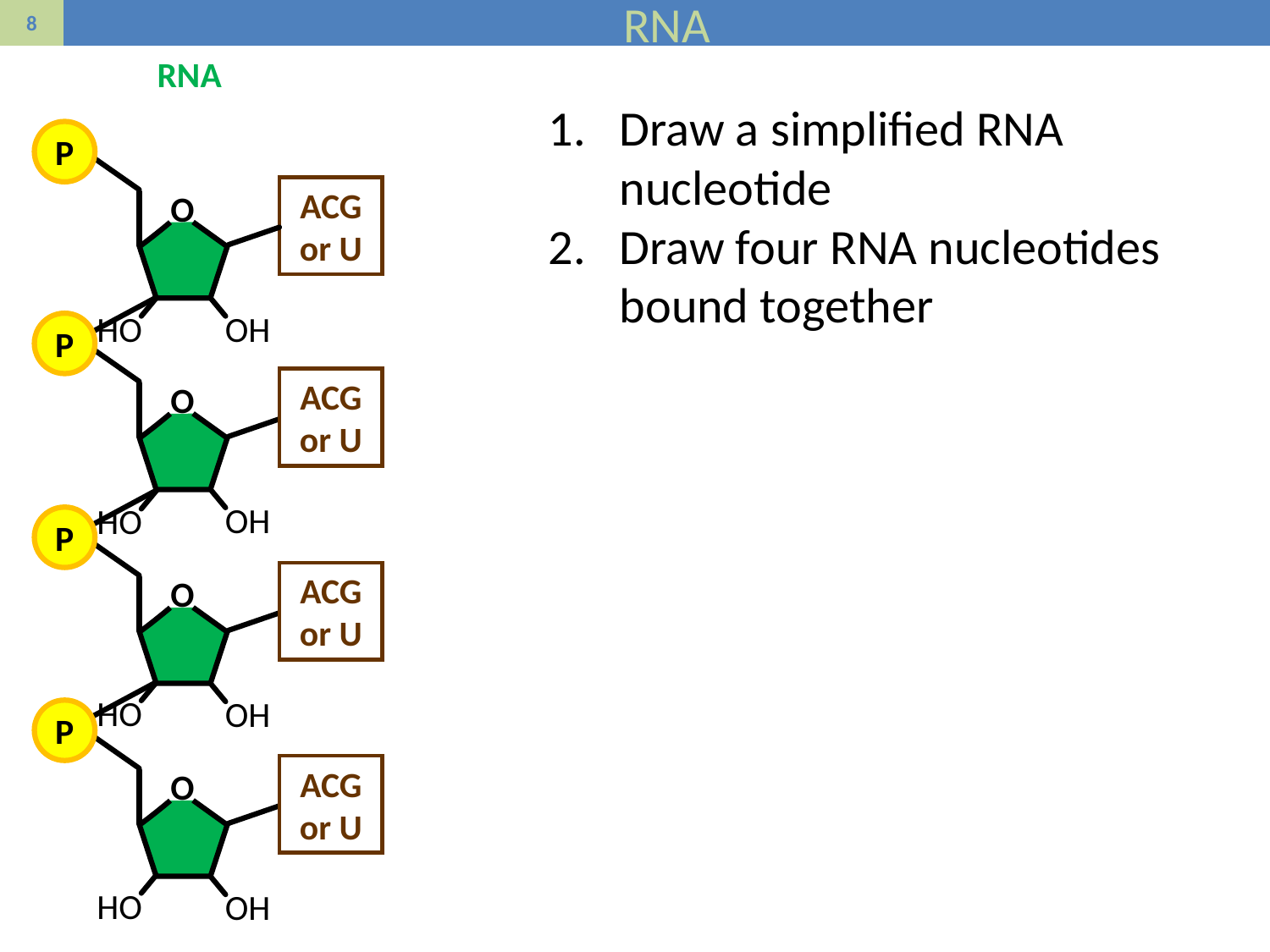

# RNA
RNA
Draw a simplified RNA nucleotide
Draw four RNA nucleotides bound together
P
ACG
or U
O

OH
HO
P
ACG
or U
O

OH
HO
P
ACG
or U
O

OH
HO
P
ACG
or U
O

OH
HO